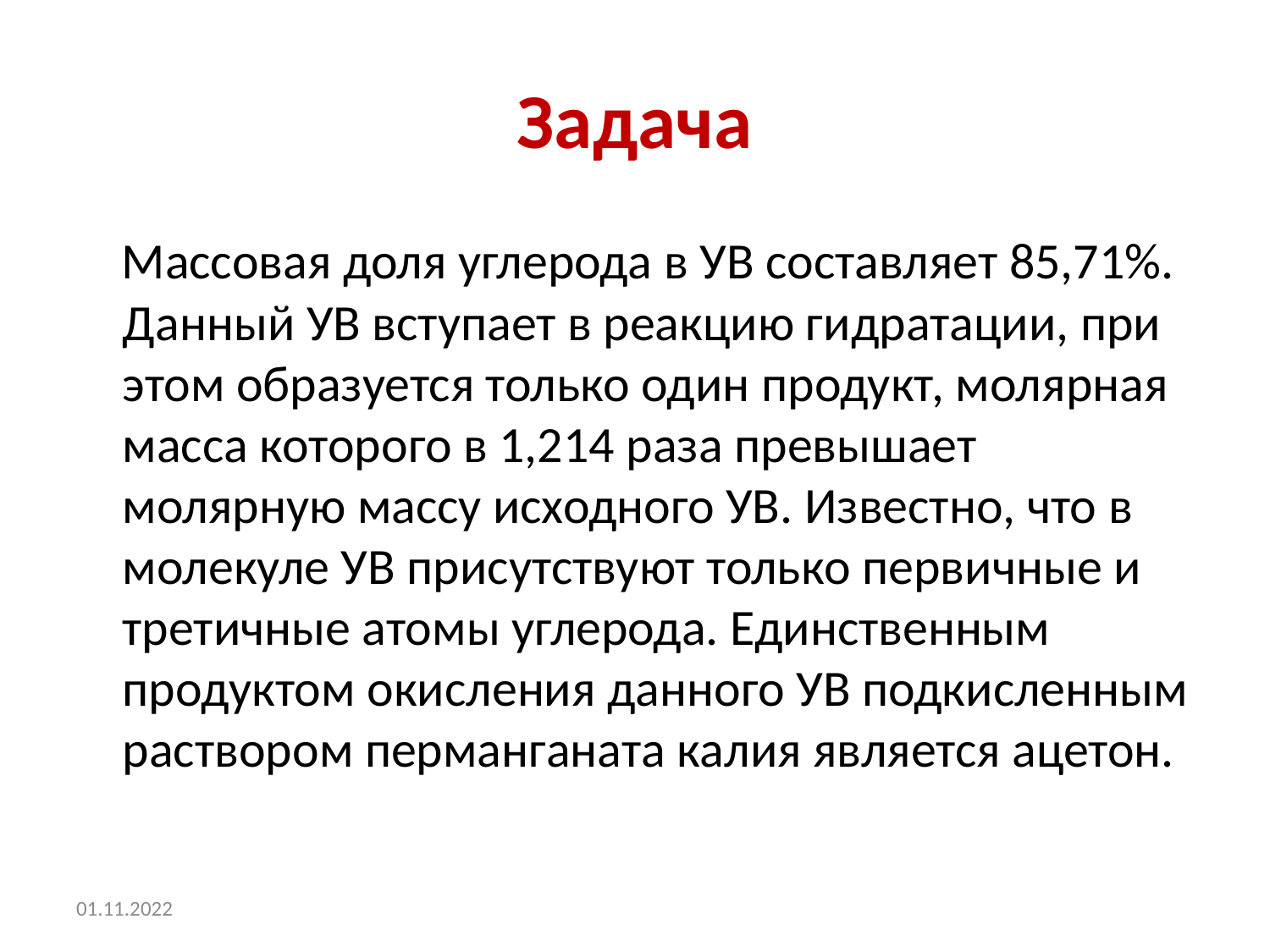

# Задача
    Массовая доля углерода в УВ составляет 85,71%. Данный УВ вступает в реакцию гидратации, при этом образуется только один продукт, молярная масса которого в 1,214 раза превышает молярную массу исходного УВ. Известно, что в молекуле УВ присутствуют только первичные и третичные атомы углерода. Единственным продуктом окисления данного УВ подкисленным раствором перманганата калия является ацетон.
01.11.2022